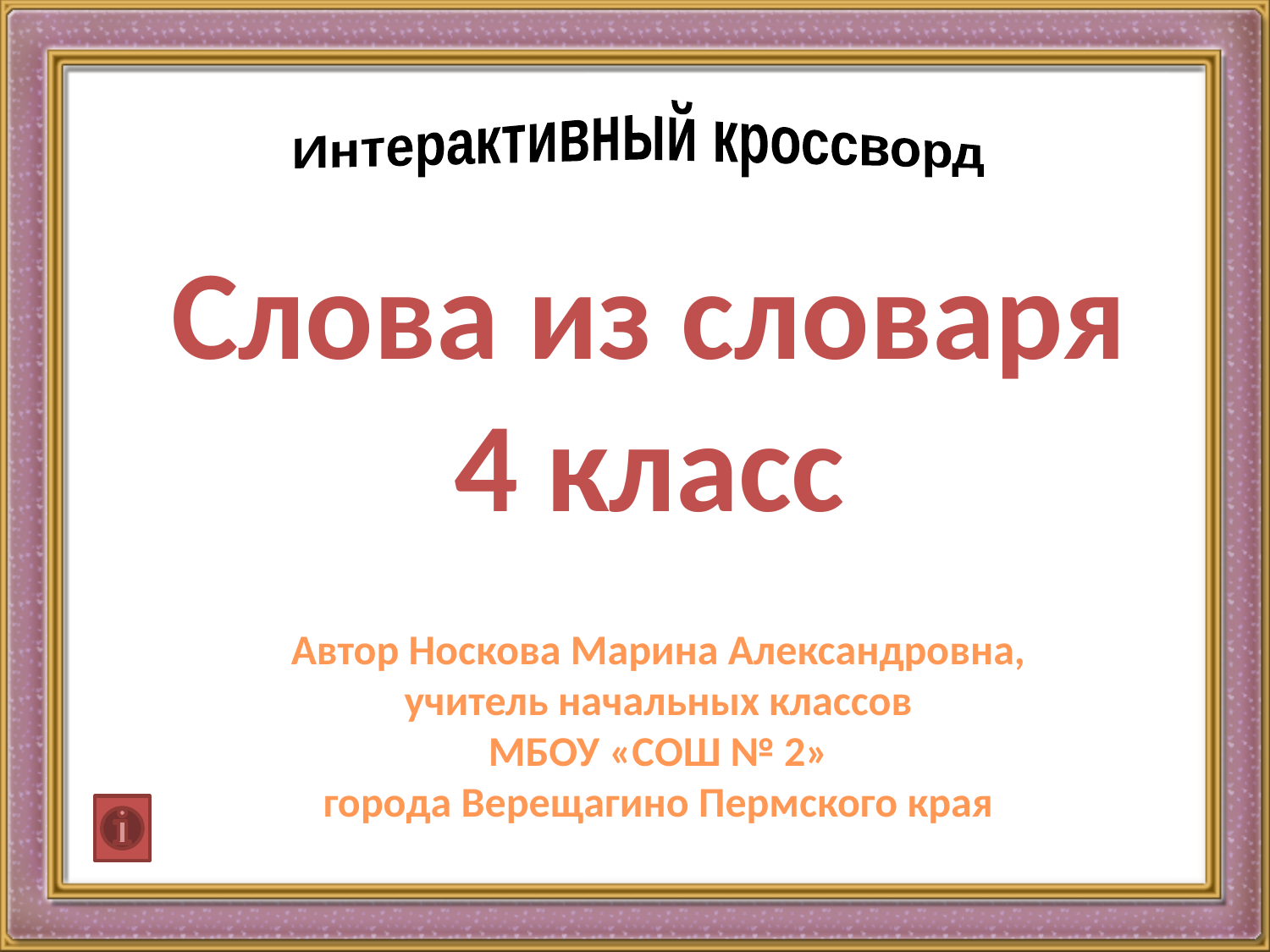

Интерактивный кроссворд
Слова из словаря
4 класс
Автор Носкова Марина Александровна,
учитель начальных классов
МБОУ «СОШ № 2»
города Верещагино Пермского края